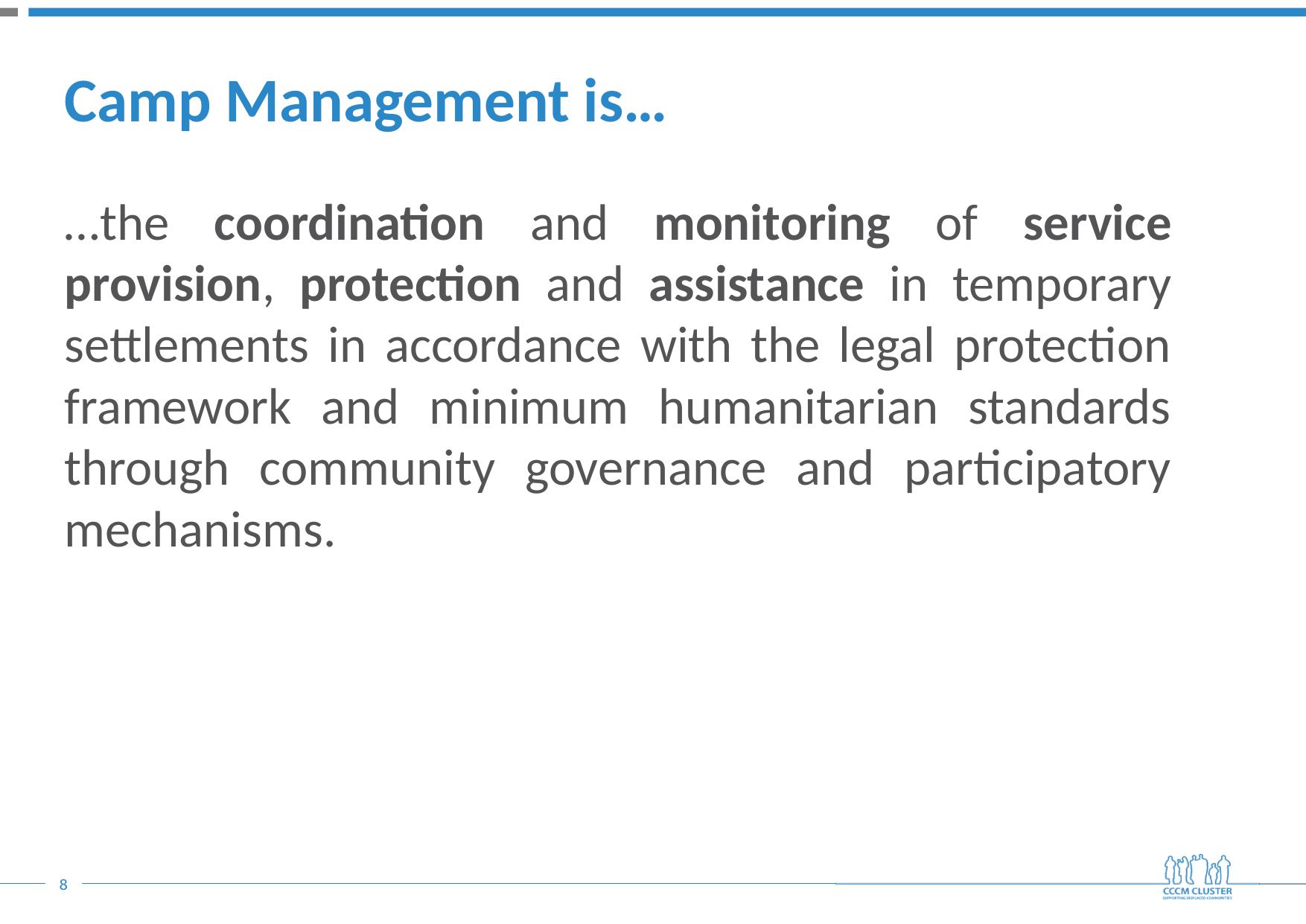

# Camp Management is…
…the coordination and monitoring of service provision, protection and assistance in temporary settlements in accordance with the legal protection framework and minimum humanitarian standards through community governance and participatory mechanisms.